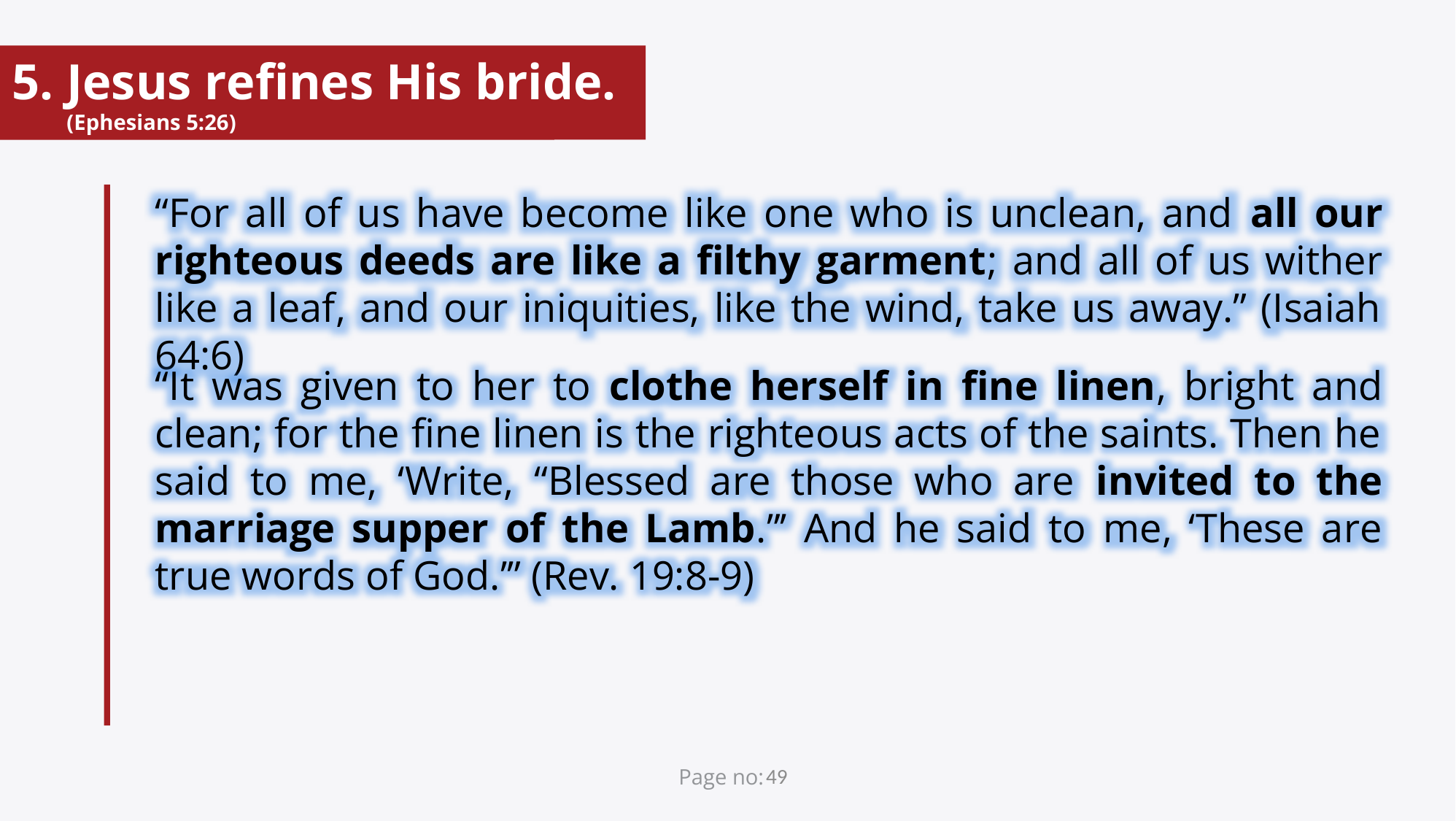

Jesus refines His bride. (Ephesians 5:26)

“For all of us have become like one who is unclean, and all our righteous deeds are like a filthy garment; and all of us wither like a leaf, and our iniquities, like the wind, take us away.” (Isaiah 64:6)
“It was given to her to clothe herself in fine linen, bright and clean; for the fine linen is the righteous acts of the saints. Then he said to me, ‘Write, “Blessed are those who are invited to the marriage supper of the Lamb.”’ And he said to me, ‘These are true words of God.’” (Rev. 19:8-9)